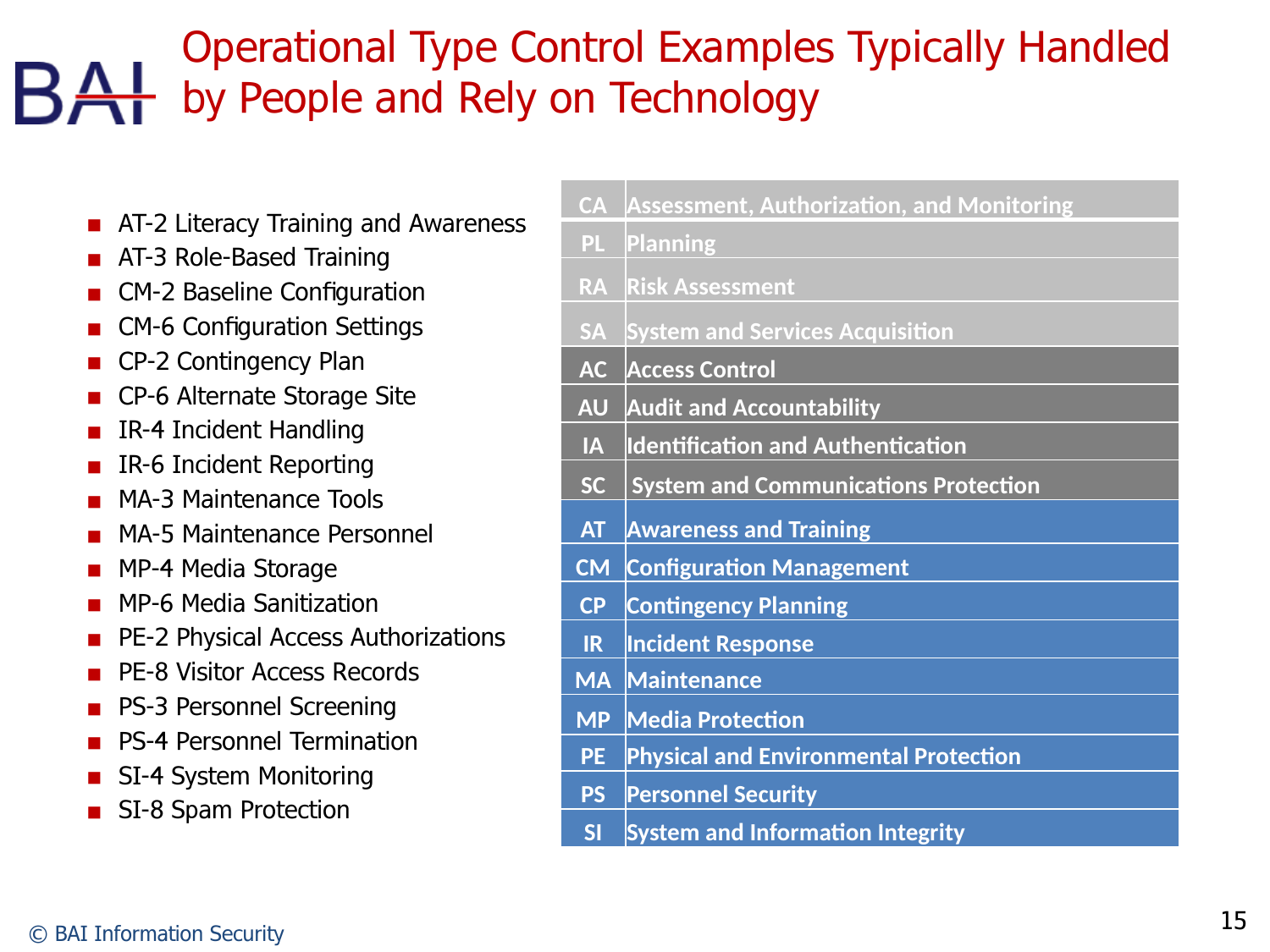

# Operational Type Control Examples Typically Handled by People and Rely on Technology
| CA | Assessment, Authorization, and Monitoring |
| --- | --- |
| PL | Planning |
| RA | Risk Assessment |
| SA | System and Services Acquisition |
| AC | Access Control |
| AU | Audit and Accountability |
| IA | Identification and Authentication |
| SC | System and Communications Protection |
| AT | Awareness and Training |
| CM | Configuration Management |
| CP | Contingency Planning |
| IR | Incident Response |
| MA | Maintenance |
| MP | Media Protection |
| PE | Physical and Environmental Protection |
| PS | Personnel Security |
| SI | System and Information Integrity |
AT-2 Literacy Training and Awareness
AT-3 Role-Based Training
CM-2 Baseline Configuration
CM-6 Configuration Settings
CP-2 Contingency Plan
CP-6 Alternate Storage Site
IR-4 Incident Handling
IR-6 Incident Reporting
MA-3 Maintenance Tools
MA-5 Maintenance Personnel
MP-4 Media Storage
MP-6 Media Sanitization
PE-2 Physical Access Authorizations
PE-8 Visitor Access Records
PS-3 Personnel Screening
PS-4 Personnel Termination
SI-4 System Monitoring
SI-8 Spam Protection